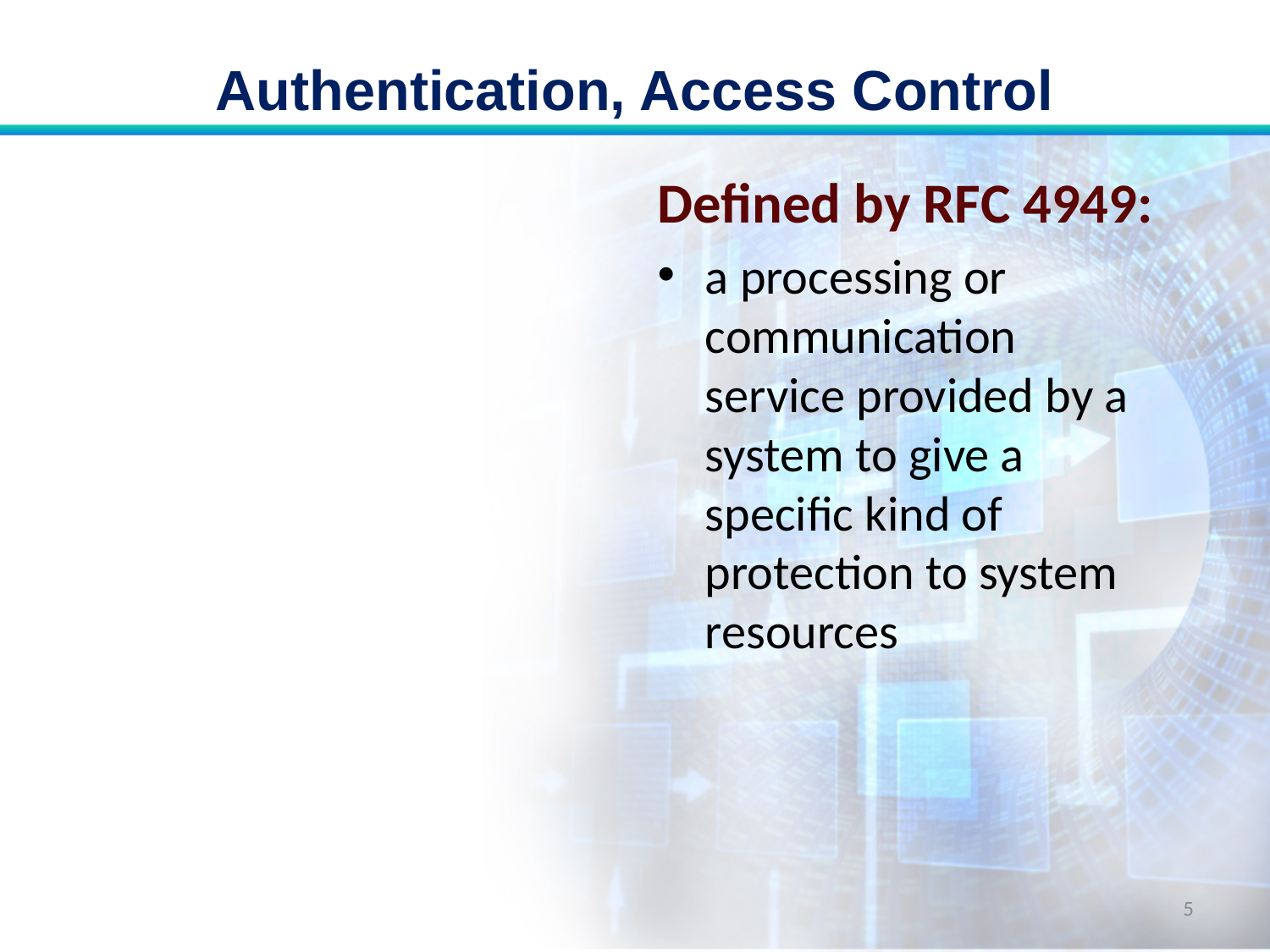

# Authentication, Access Control
Defined by RFC 4949:
a processing or communication service provided by a system to give a specific kind of protection to system resources
5